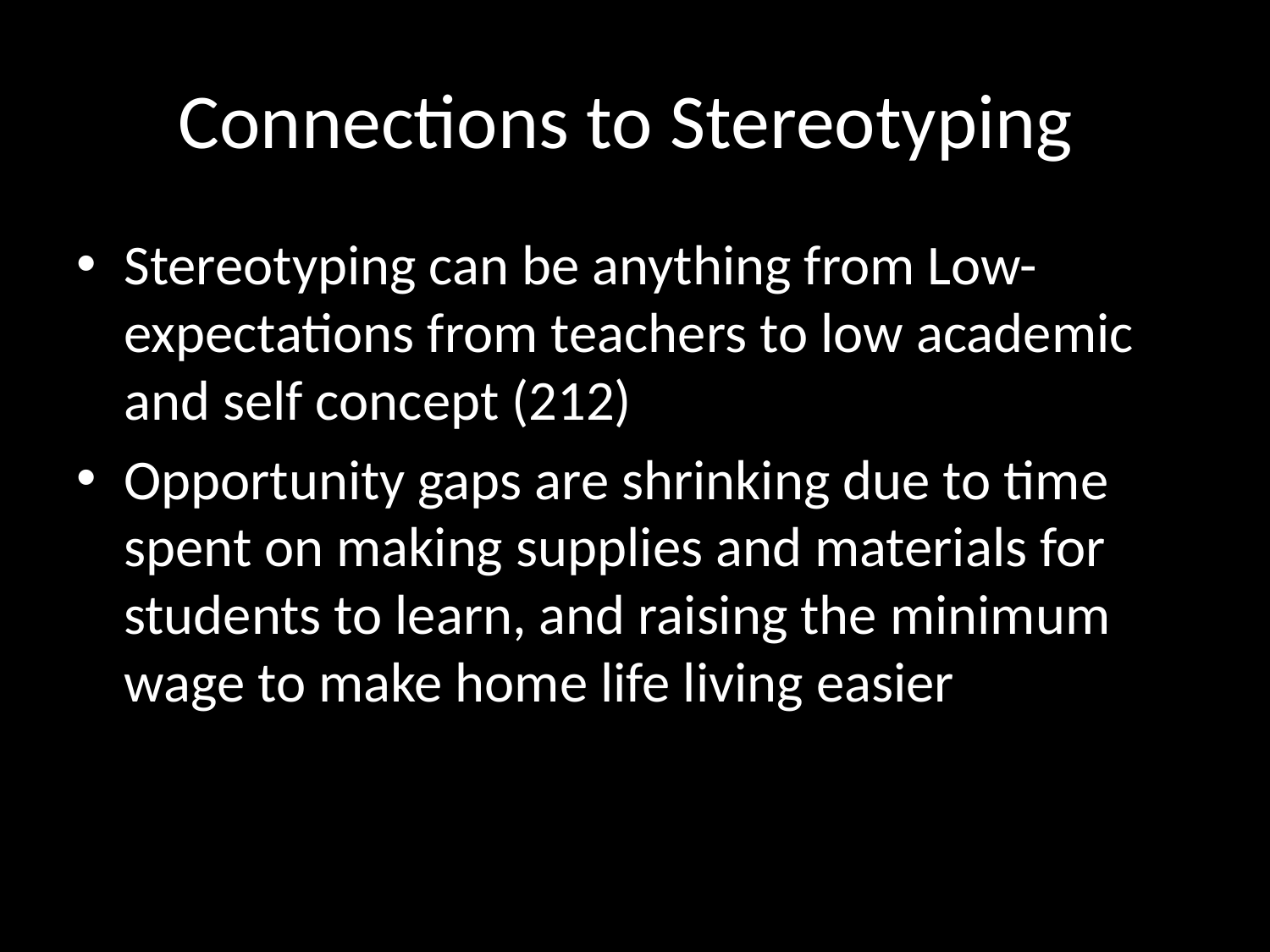

# Connections to Stereotyping
Stereotyping can be anything from Low-expectations from teachers to low academic and self concept (212)
Opportunity gaps are shrinking due to time spent on making supplies and materials for students to learn, and raising the minimum wage to make home life living easier